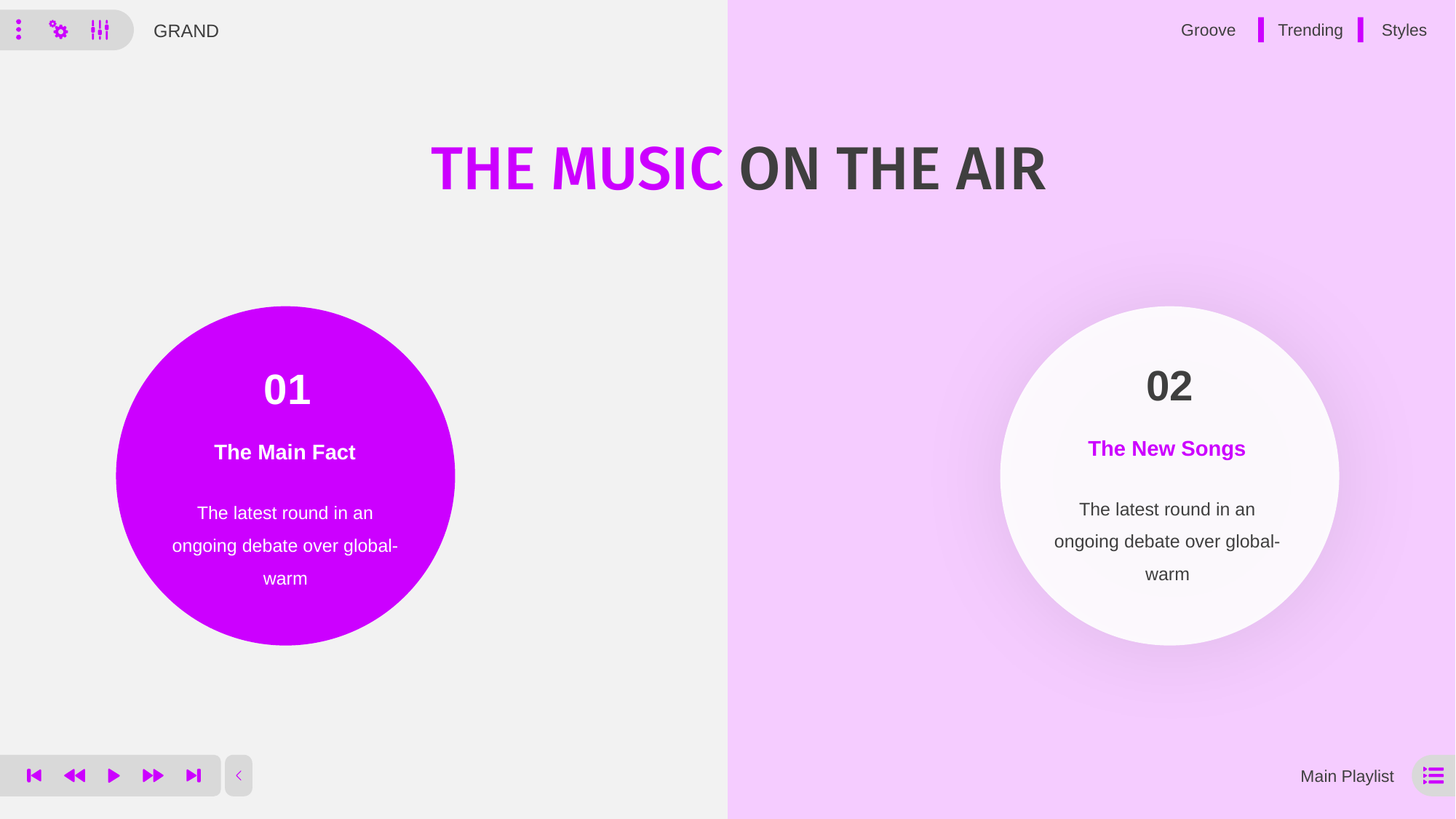

GRAND
Groove
Trending
Styles

THE MUSIC ON THE AIR

02
01
The New Songs
The Main Fact
The latest round in an ongoing debate over global-warm
The latest round in an ongoing debate over global-warm

Main Playlist